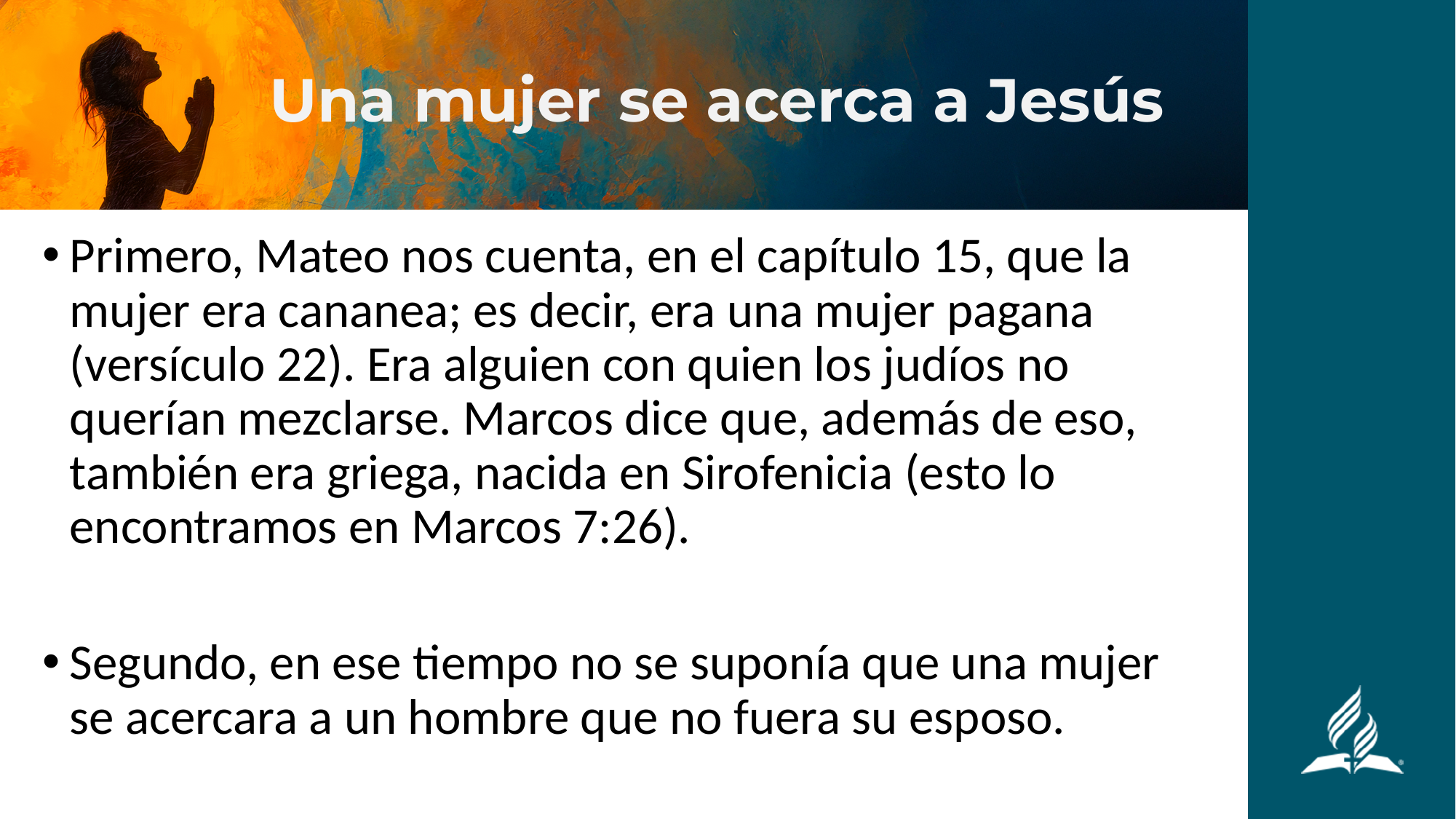

# Una mujer se acerca a Jesús
Primero, Mateo nos cuenta, en el capítulo 15, que la mujer era cananea; es decir, era una mujer pagana (versículo 22). Era alguien con quien los judíos no querían mezclarse. Marcos dice que, además de eso, también era griega, nacida en Sirofenicia (esto lo encontramos en Marcos 7:26).

Segundo, en ese tiempo no se suponía que una mujer se acercara a un hombre que no fuera su esposo.